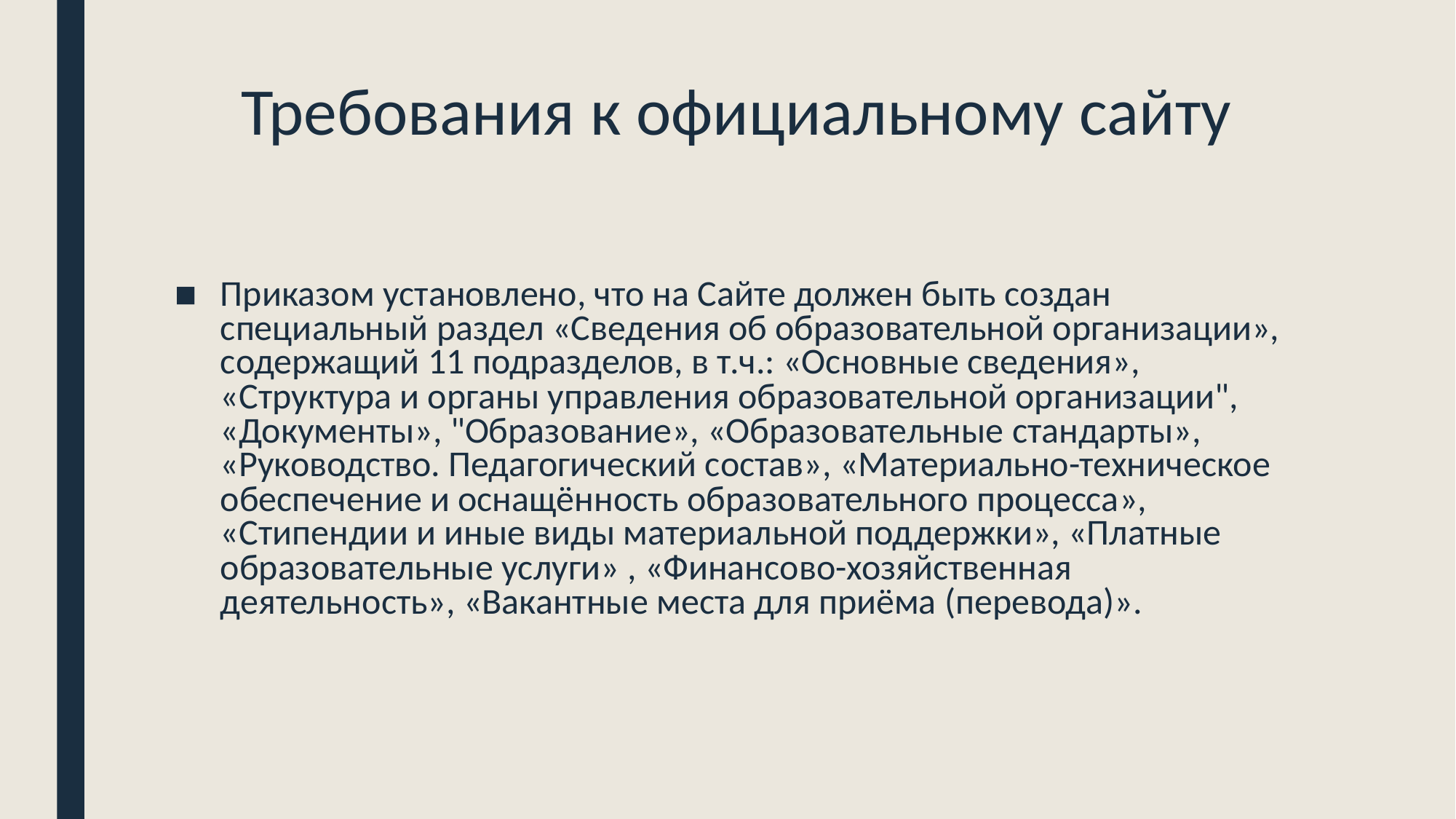

# Требования к официальному сайту
Приказом установлено, что на Сайте должен быть создан специальный раздел «Сведения об образовательной организации», содержащий 11 подразделов, в т.ч.: «Основные сведения», «Структура и органы управления образовательной организации", «Документы», "Образование», «Образовательные стандарты»,  «Руководство. Педагогический состав», «Материально-техническое обеспечение и оснащённость образовательного процесса», «Стипендии и иные виды материальной поддержки», «Платные образовательные услуги» , «Финансово-хозяйственная деятельность», «Вакантные места для приёма (перевода)».